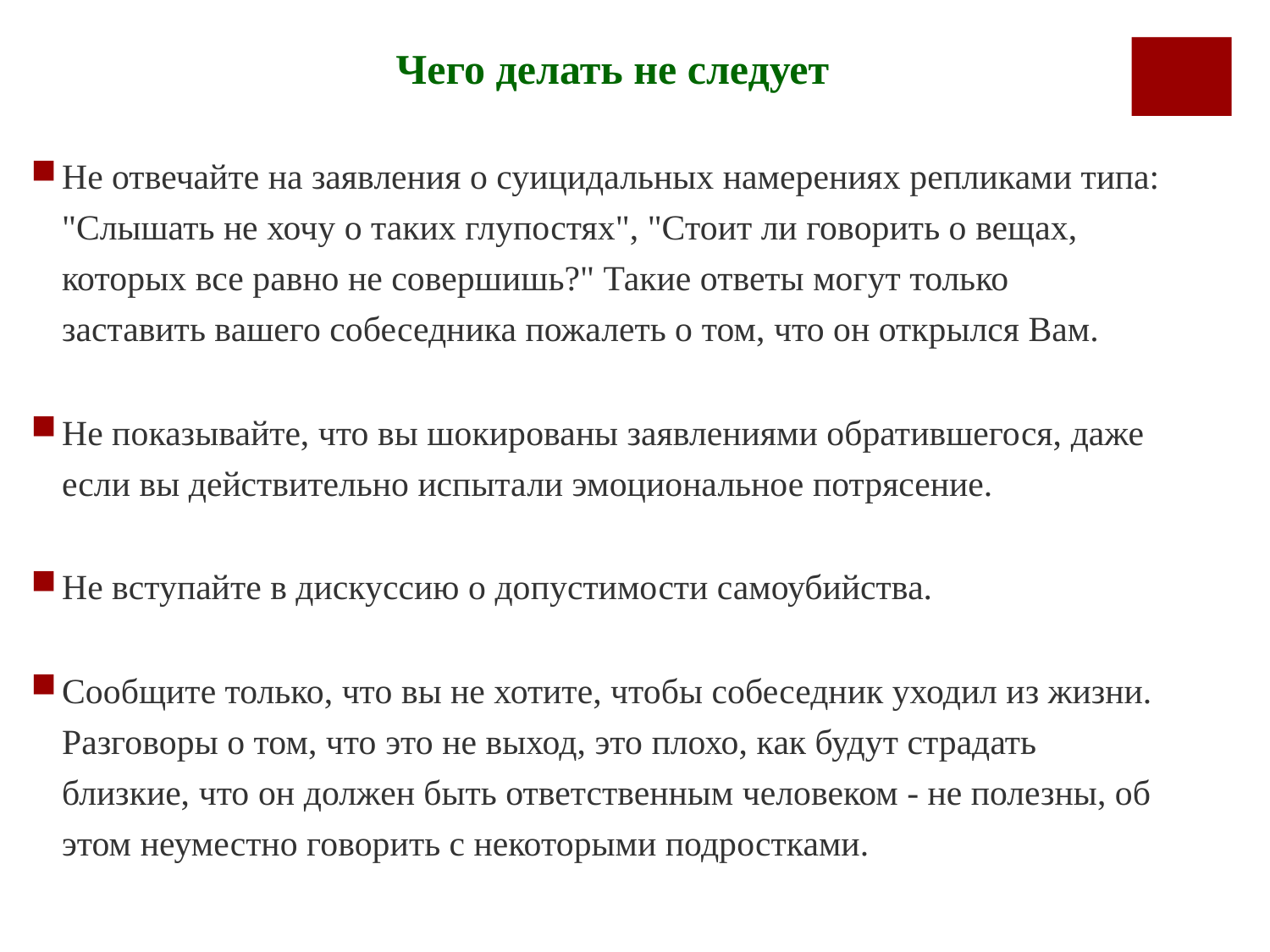

Чего делать не следует
Не отвечайте на заявления о суицидальных намерениях репликами типа: "Слышать не хочу о таких глупостях", "Стоит ли говорить о вещах, которых все равно не совершишь?" Такие ответы могут только заставить вашего собеседника пожалеть о том, что он открылся Вам.
Не показывайте, что вы шокированы заявлениями обратившегося, даже если вы действительно испытали эмоциональное потрясение.
Не вступайте в дискуссию о допустимости самоубийства.
Сообщите только, что вы не хотите, чтобы собеседник уходил из жизни. Разговоры о том, что это не выход, это плохо, как будут страдать близкие, что он должен быть ответственным человеком - не полезны, об этом неуместно говорить с некоторыми подростками.